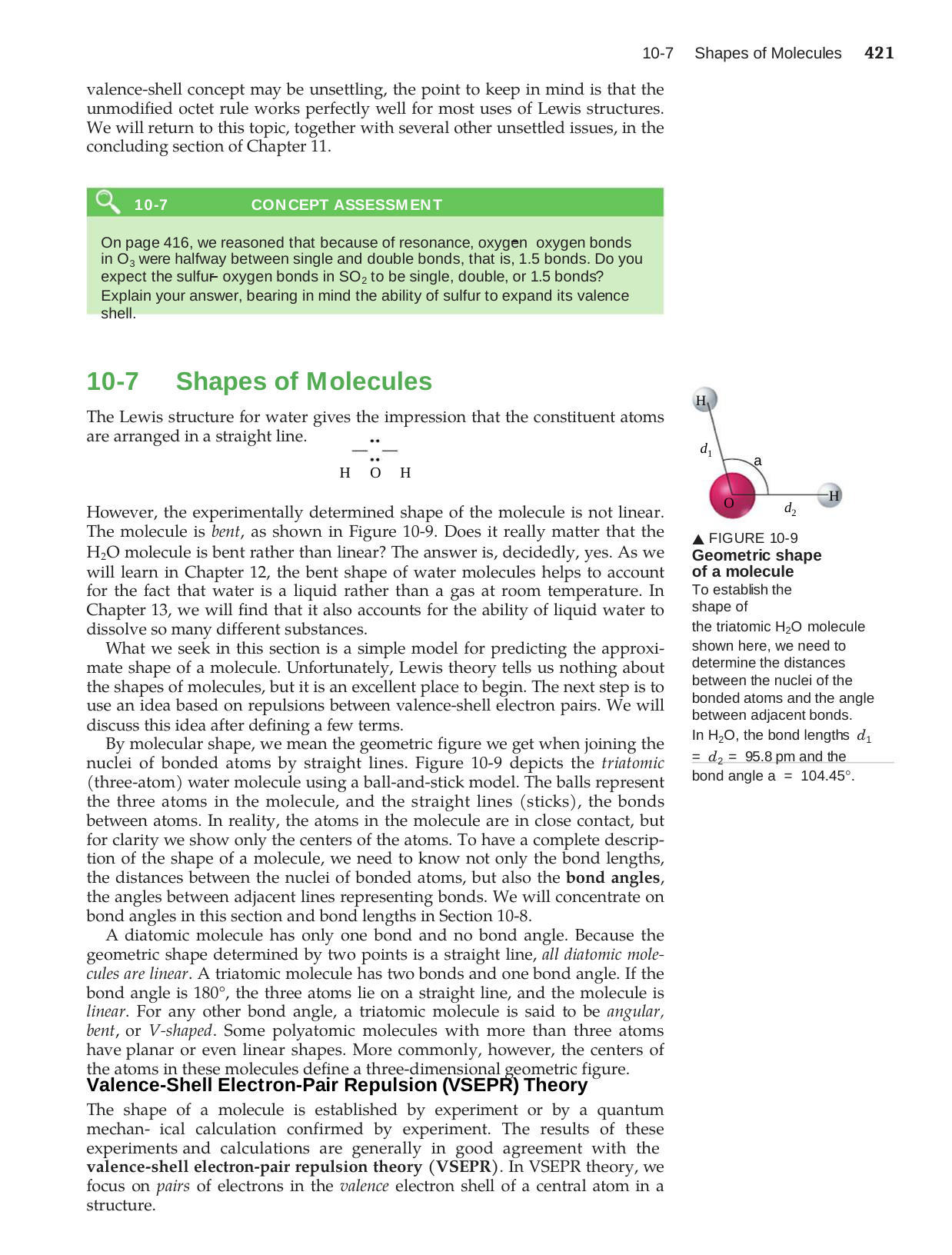

Shapes of Molecules	421
10-7
valence-shell concept may be unsettling, the point to keep in mind is that the unmodified octet rule works perfectly well for most uses of Lewis structures. We will return to this topic, together with several other unsettled issues, in the concluding section of Chapter 11.
10-7	CONCEPT ASSESSMENT

On page 416, we reasoned that because of resonance, oxygen  oxygen bonds in O3 were halfway between single and double bonds, that is, 1.5 bonds. Do you expect the sulfur  oxygen bonds in SO2 to be single, double, or 1.5 bonds? Explain your answer, bearing in mind the ability of sulfur to expand its valence shell.

10-7     Shapes of Molecules
The Lewis structure for water gives the impression that the constituent atoms are arranged in a straight line.

H	O	H

However, the experimentally determined shape of the molecule is not linear. The molecule is bent, as shown in Figure 10-9. Does it really matter that the H2O molecule is bent rather than linear? The answer is, decidedly, yes. As we will learn in Chapter 12, the bent shape of water molecules helps to account for the fact that water is a liquid rather than a gas at room temperature. In Chapter 13, we will find that it also accounts for the ability of liquid water to dissolve so many different substances.
What we seek in this section is a simple model for predicting the approxi- mate shape of a molecule. Unfortunately, Lewis theory tells us nothing about the shapes of molecules, but it is an excellent place to begin. The next step is to use an idea based on repulsions between valence-shell electron pairs. We will discuss this idea after defining a few terms.
By molecular shape, we mean the geometric figure we get when joining the nuclei of bonded atoms by straight lines. Figure 10-9 depicts the triatomic (three-atom) water molecule using a ball-and-stick model. The balls represent the three atoms in the molecule, and the straight lines (sticks), the bonds between atoms. In reality, the atoms in the molecule are in close contact, but for clarity we show only the centers of the atoms. To have a complete descrip- tion of the shape of a molecule, we need to know not only the bond lengths, the distances between the nuclei of bonded atoms, but also the bond angles, the angles between adjacent lines representing bonds. We will concentrate on bond angles in this section and bond lengths in Section 10-8.
A diatomic molecule has only one bond and no bond angle. Because the geometric shape determined by two points is a straight line, all diatomic mole- cules are linear. A triatomic molecule has two bonds and one bond angle. If the bond angle is 180°, the three atoms lie on a straight line, and the molecule is linear. For any other bond angle, a triatomic molecule is said to be angular, bent, or V-shaped. Some polyatomic molecules with more than three atoms have planar or even linear shapes. More commonly, however, the centers of the atoms in these molecules define a three-dimensional geometric figure.

H
d1
a
H
O
d2
 FIGURE 10-9
Geometric shape of a molecule
To establish the shape of
the triatomic H2O molecule shown here, we need to determine the distances between the nuclei of the bonded atoms and the angle between adjacent bonds.
In H2O, the bond lengths  d1  =  d2  =  95.8 pm and the bond angle a  =  104.45°.

Valence-Shell Electron-Pair Repulsion (VSEPR) Theory
The shape of a molecule is established by experiment or by a quantum mechan- ical calculation confirmed by experiment. The results of these experiments and  calculations  are  generally  in  good  agreement  with  the  valence-shell electron-pair repulsion theory (VSEPR). In VSEPR theory, we focus on pairs of electrons in the valence electron shell of a central atom in a structure.